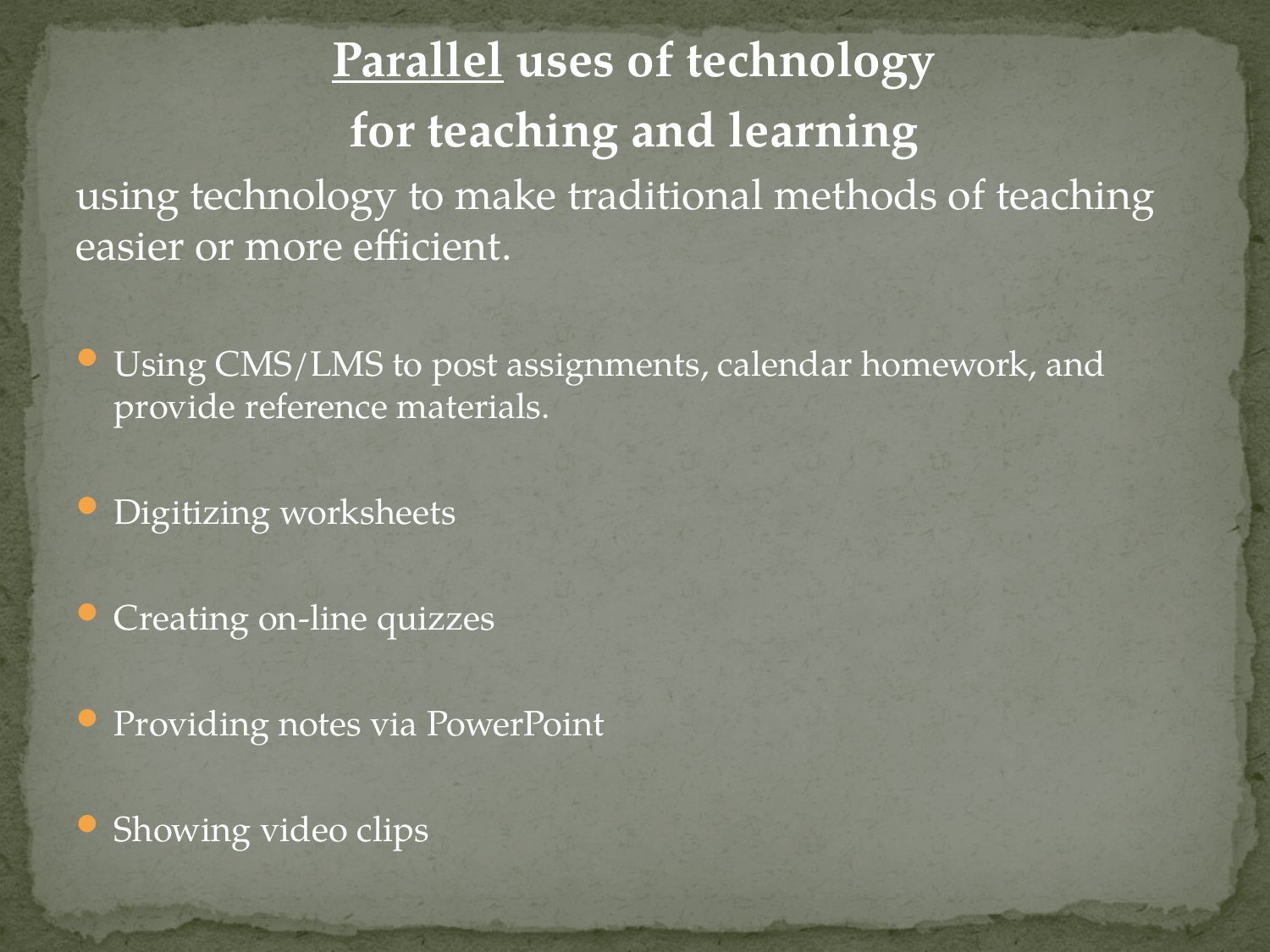

Parallel uses of technology
for teaching and learning
using technology to make traditional methods of teaching easier or more efficient.

Using CMS/LMS to post assignments, calendar homework, and provide reference materials.

Digitizing worksheets

Creating on-line quizzes

Providing notes via PowerPoint

Showing video clips